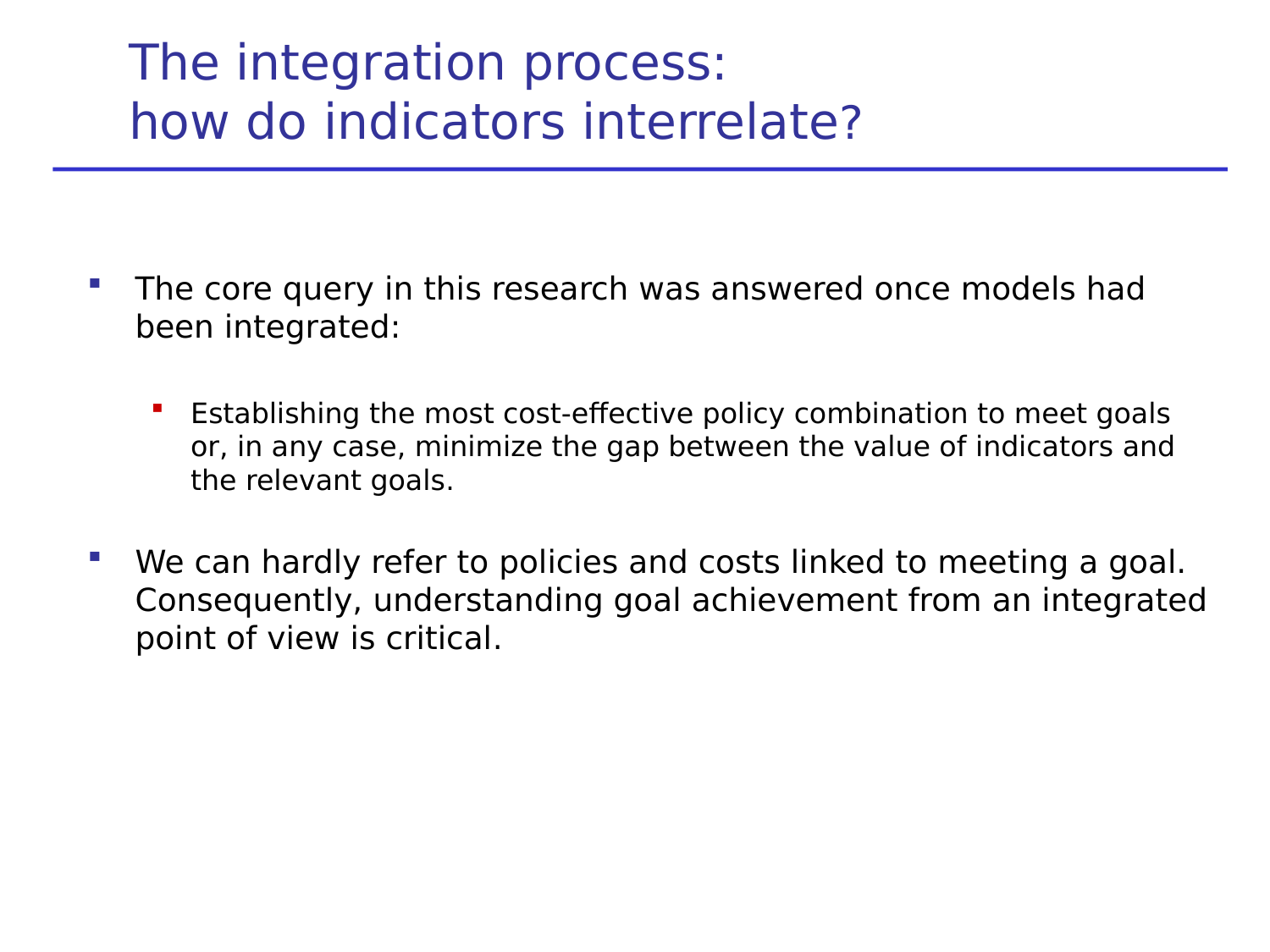

The integration process:
how do indicators interrelate?

The core query in this research was answered once models had been integrated:

Establishing the most cost-effective policy combination to meet goals or, in any case, minimize the gap between the value of indicators and the relevant goals.

We can hardly refer to policies and costs linked to meeting a goal. Consequently, understanding goal achievement from an integrated point of view is critical.